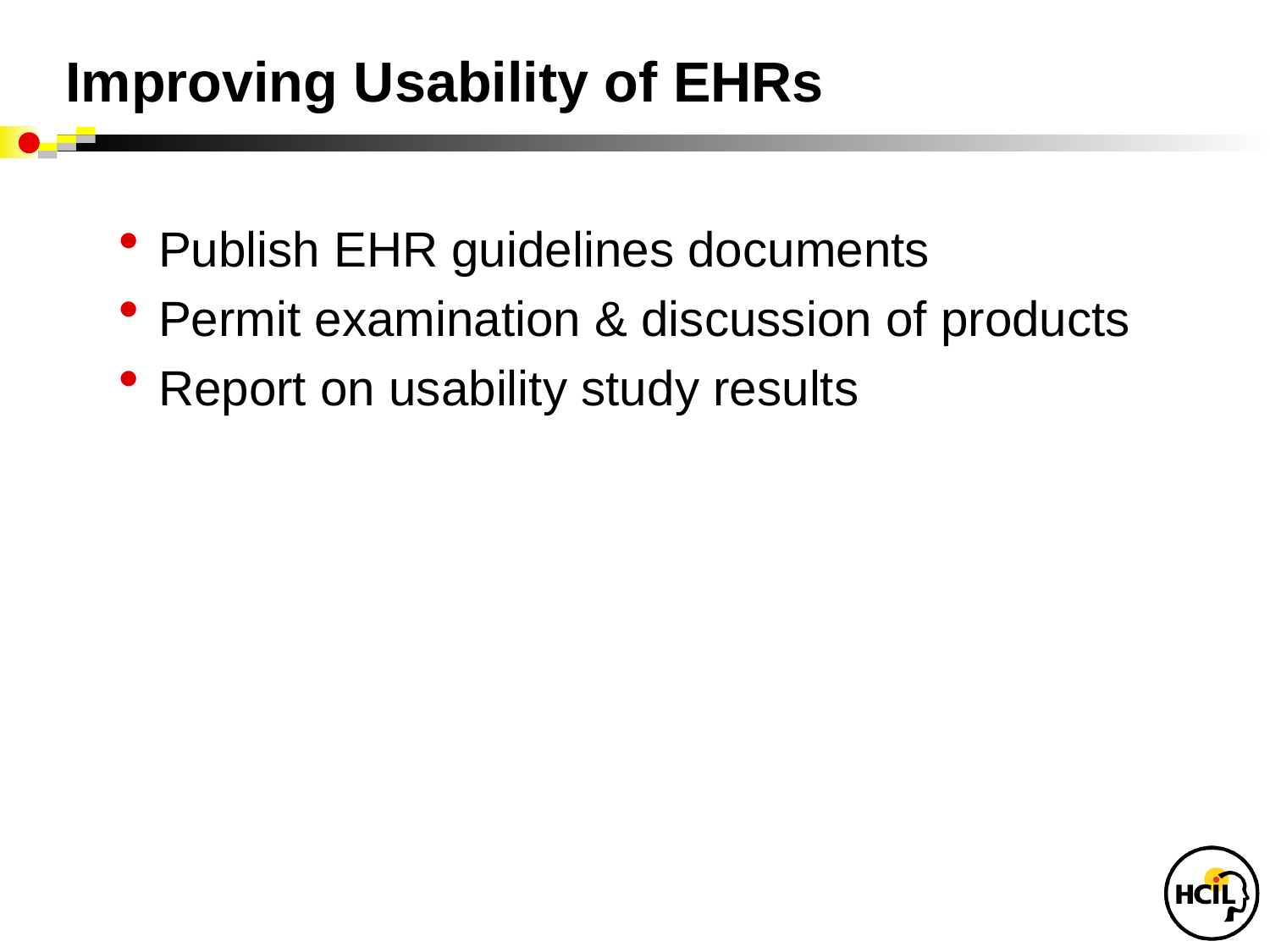

# Improving Usability of EHRs
Publish EHR guidelines documents
Permit examination & discussion of products
Report on usability study results